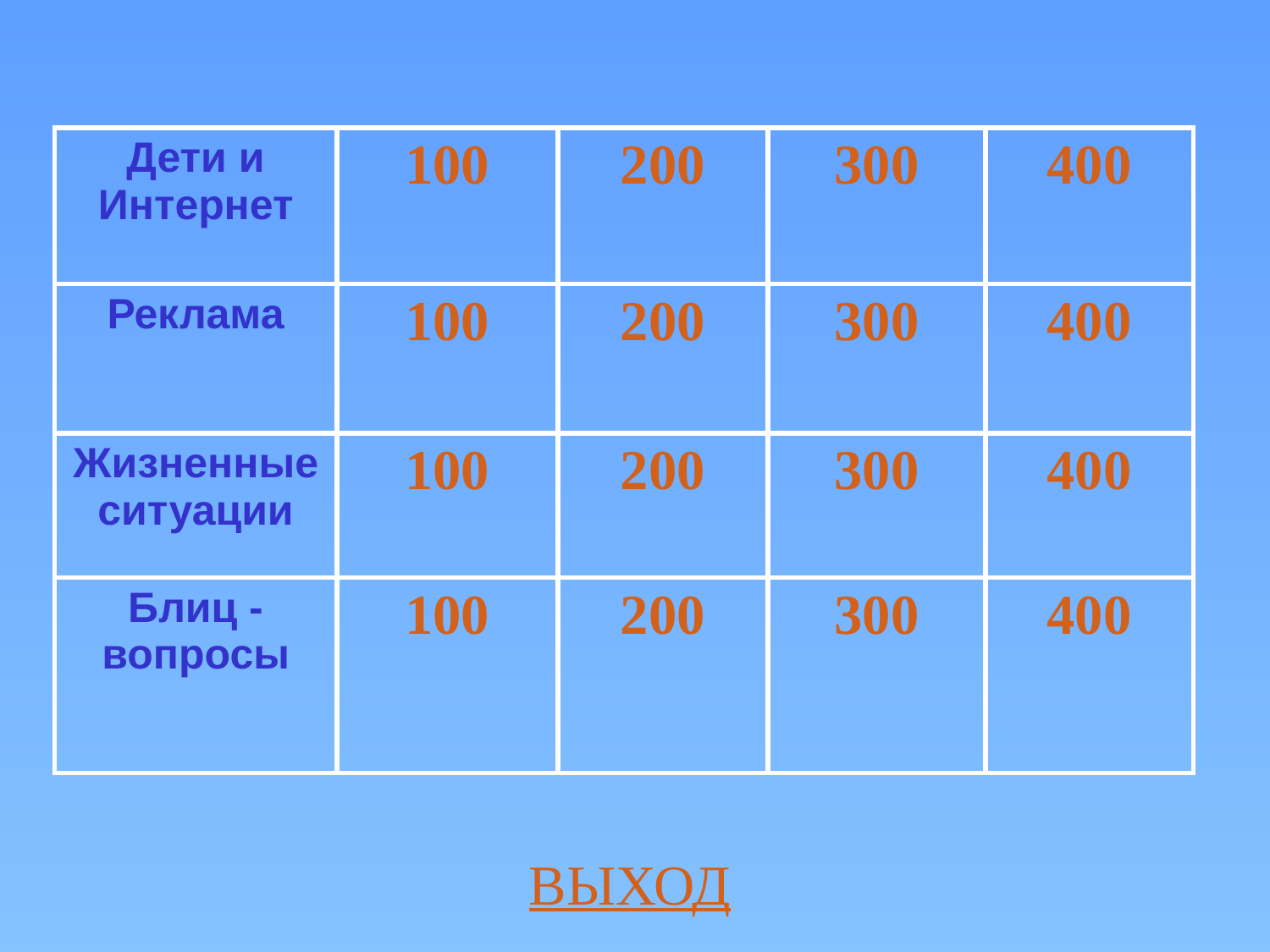

| Дети и Интернет | 100 | 200 | 300 | 400 |
| --- | --- | --- | --- | --- |
| Реклама | 100 | 200 | 300 | 400 |
| Жизненные ситуации | 100 | 200 | 300 | 400 |
| Блиц - вопросы | 100 | 200 | 300 | 400 |
ВЫХОД